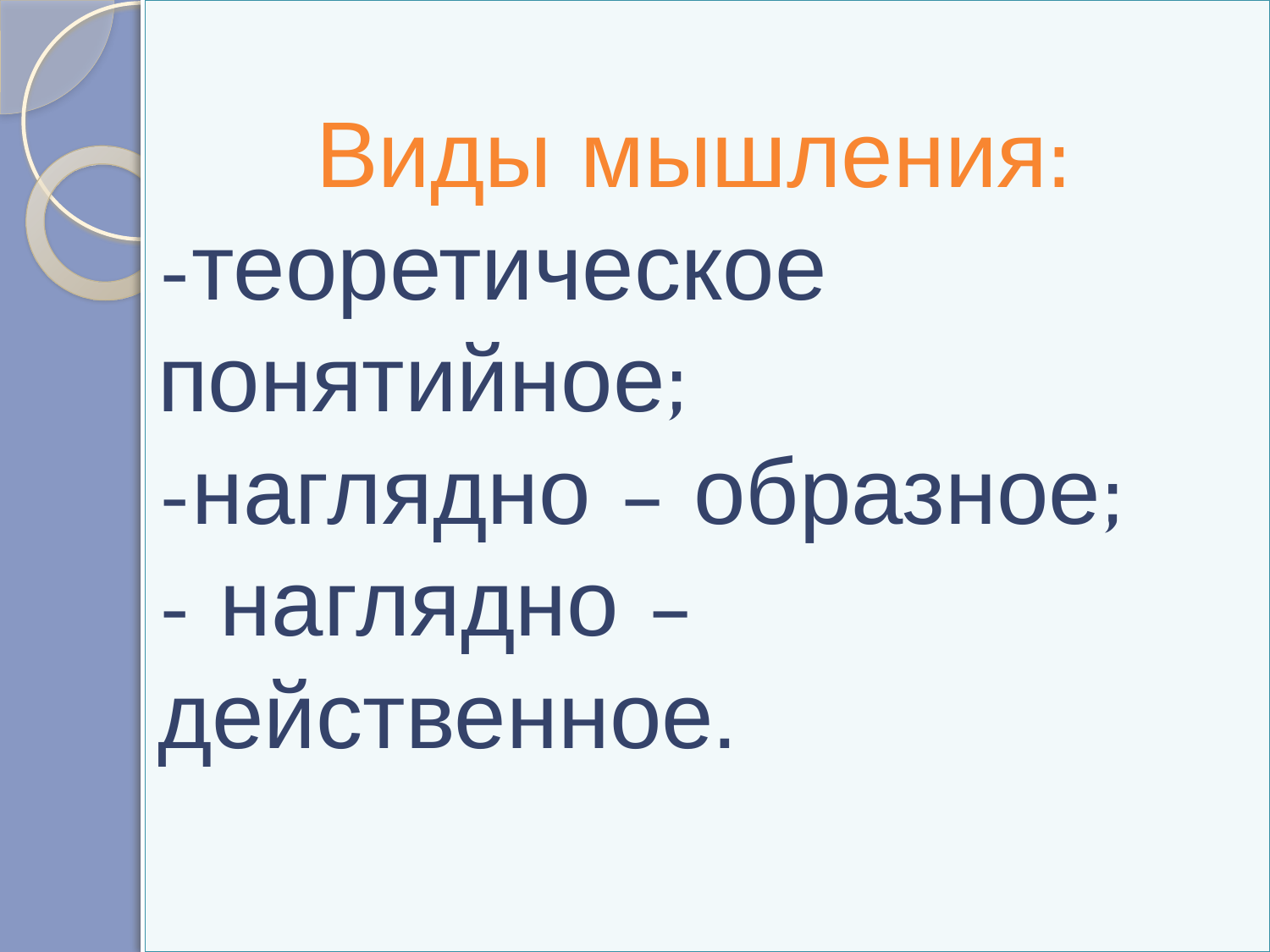

# Виды мышления: -теоретическое понятийное; -наглядно – образное; - наглядно – действенное.